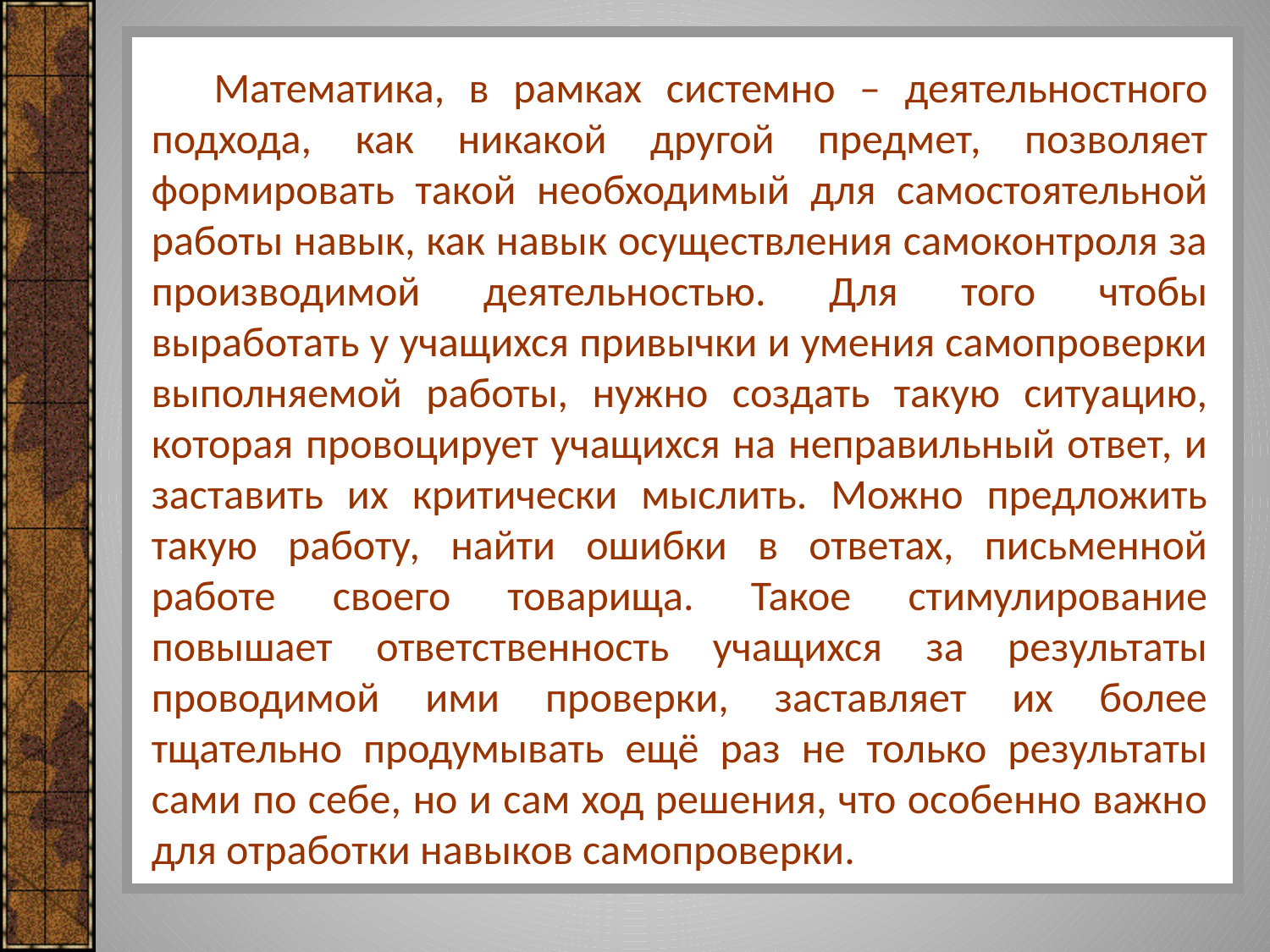

Математика, в рамках системно – деятельностного подхода, как никакой другой предмет, позволяет формировать такой необходимый для самостоятельной работы навык, как навык осуществления самоконтроля за производимой деятельностью. Для того чтобы выработать у учащихся привычки и умения самопроверки выполняемой работы, нужно создать такую ситуацию, которая провоцирует учащихся на неправильный ответ, и заставить их критически мыслить. Можно предложить такую работу, найти ошибки в ответах, письменной работе своего товарища. Такое стимулирование повышает ответственность учащихся за результаты проводимой ими проверки, заставляет их более тщательно продумывать ещё раз не только результаты сами по себе, но и сам ход решения, что особенно важно для отработки навыков самопроверки.